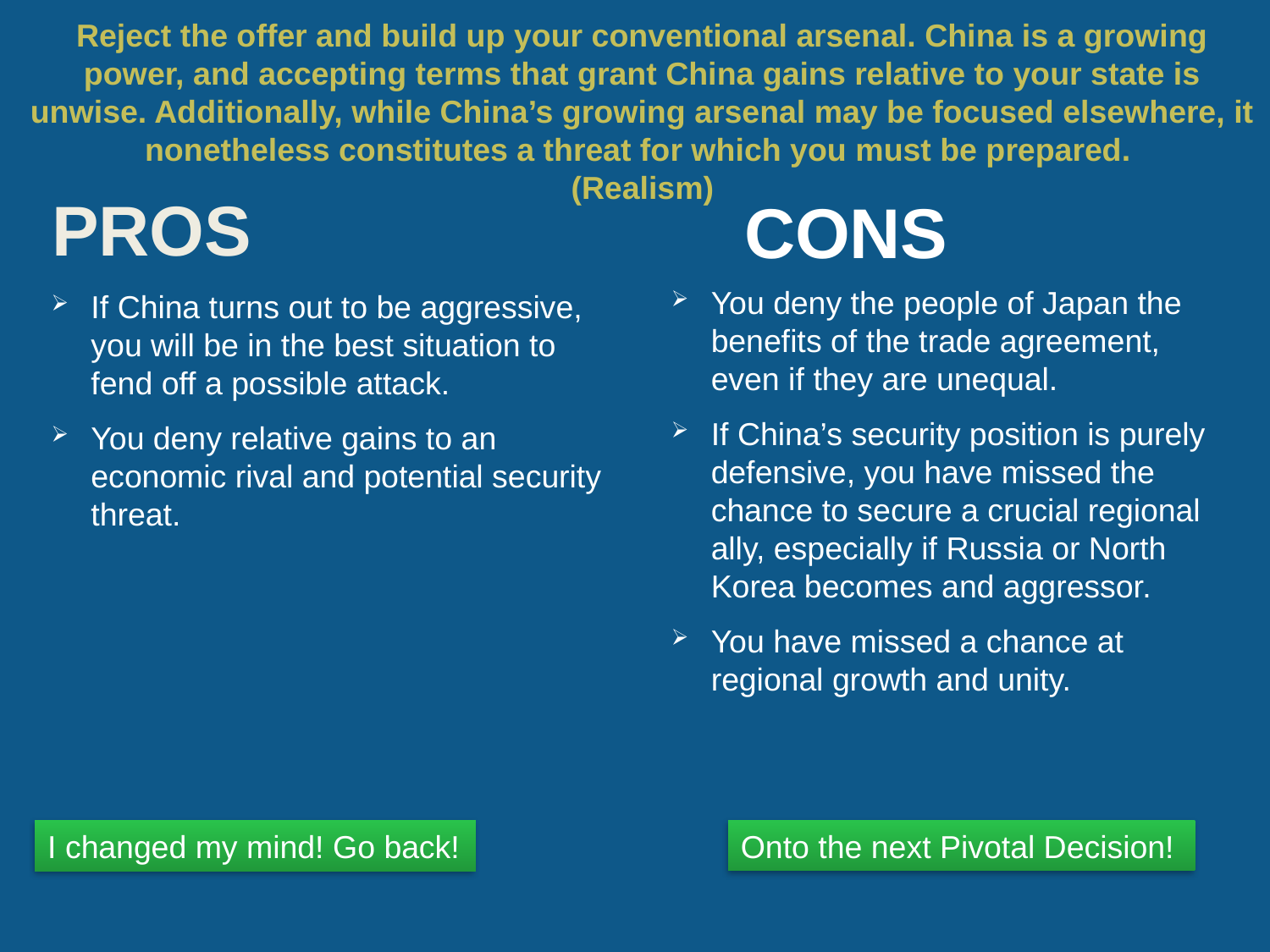

# Reject the offer and build up your conventional arsenal. China is a growing power, and accepting terms that grant China gains relative to your state is unwise. Additionally, while China’s growing arsenal may be focused elsewhere, it nonetheless constitutes a threat for which you must be prepared. (Realism)
You deny the people of Japan the benefits of the trade agreement, even if they are unequal.
If China’s security position is purely defensive, you have missed the chance to secure a crucial regional ally, especially if Russia or North Korea becomes and aggressor.
You have missed a chance at regional growth and unity.
If China turns out to be aggressive, you will be in the best situation to fend off a possible attack.
You deny relative gains to an economic rival and potential security threat.